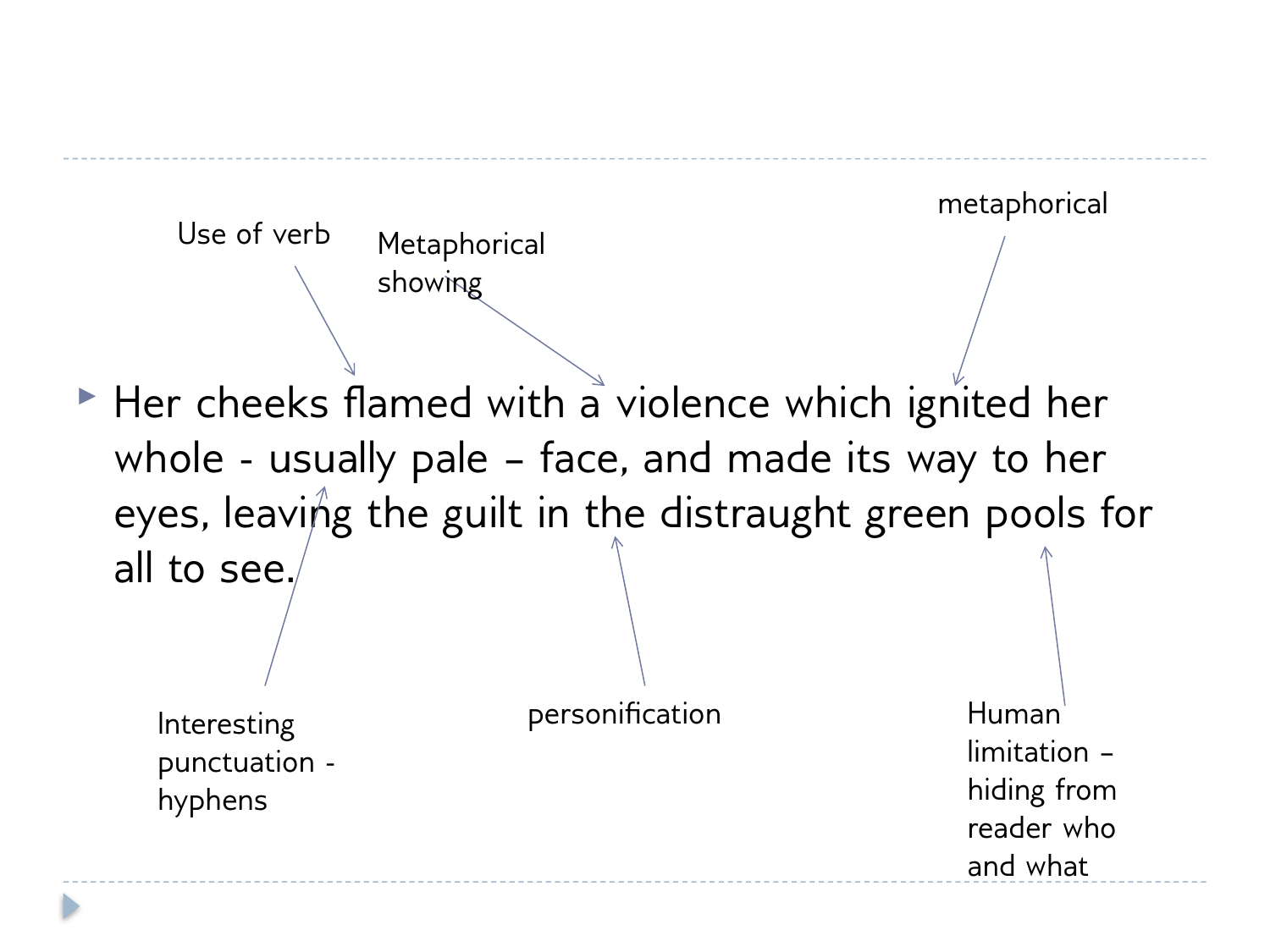

#

Her cheeks flamed with a violence which ignited her whole - usually pale – face, and made its way to her eyes, leaving the guilt in the distraught green pools for all to see.

metaphorical
Use of verb
Metaphorical showing
personification
Human limitation – hiding from reader who and what
Interesting punctuation - hyphens